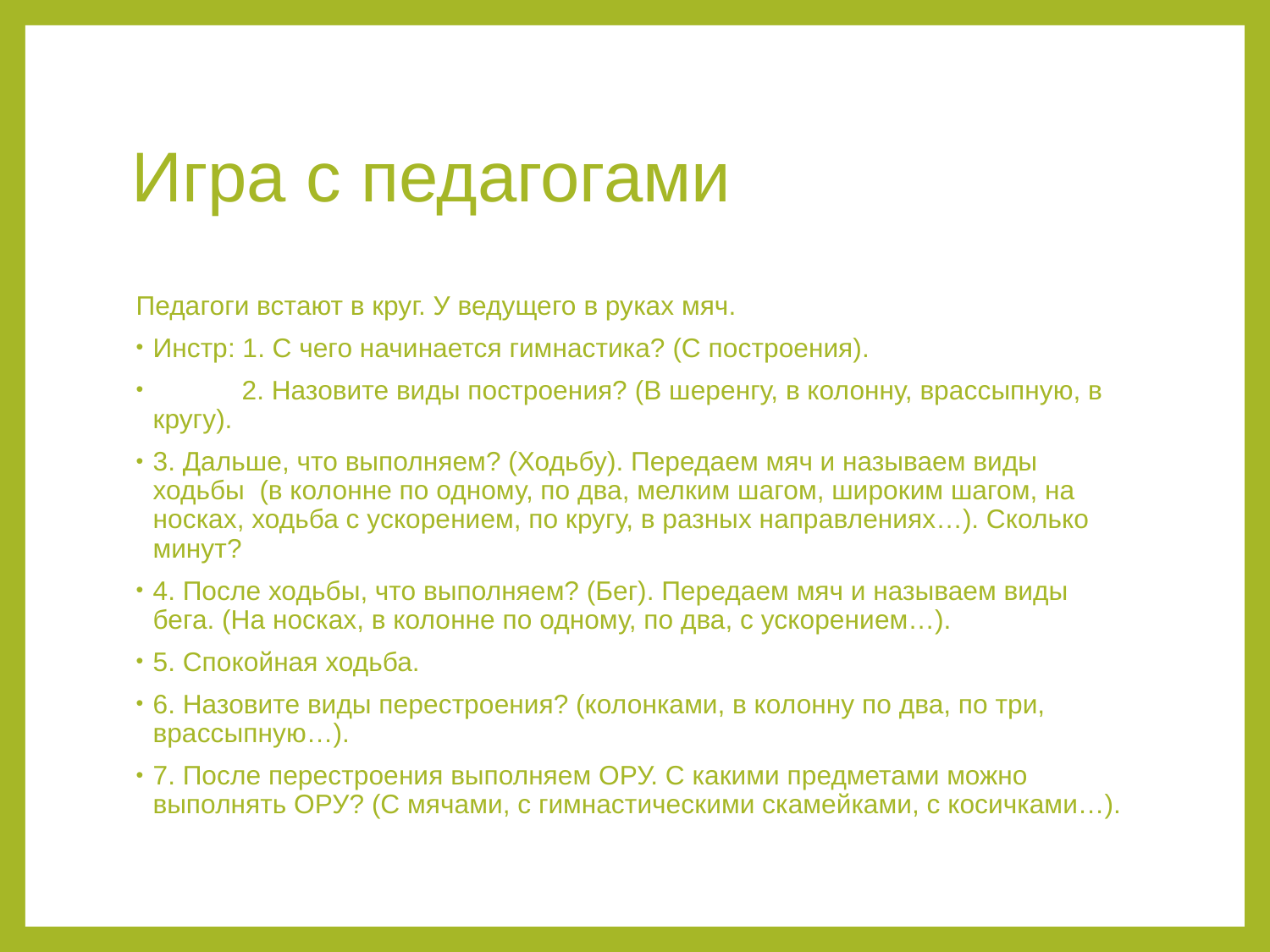

# Игра с педагогами
Педагоги встают в круг. У ведущего в руках мяч.
Инстр: 1. С чего начинается гимнастика? (С построения).
            2. Назовите виды построения? (В шеренгу, в колонну, врассыпную, в кругу).
3. Дальше, что выполняем? (Ходьбу). Передаем мяч и называем виды ходьбы  (в колонне по одному, по два, мелким шагом, широким шагом, на носках, ходьба с ускорением, по кругу, в разных направлениях…). Сколько минут?
4. После ходьбы, что выполняем? (Бег). Передаем мяч и называем виды бега. (На носках, в колонне по одному, по два, с ускорением…).
5. Спокойная ходьба.
6. Назовите виды перестроения? (колонками, в колонну по два, по три, врассыпную…).
7. После перестроения выполняем ОРУ. С какими предметами можно выполнять ОРУ? (С мячами, с гимнастическими скамейками, с косичками…).